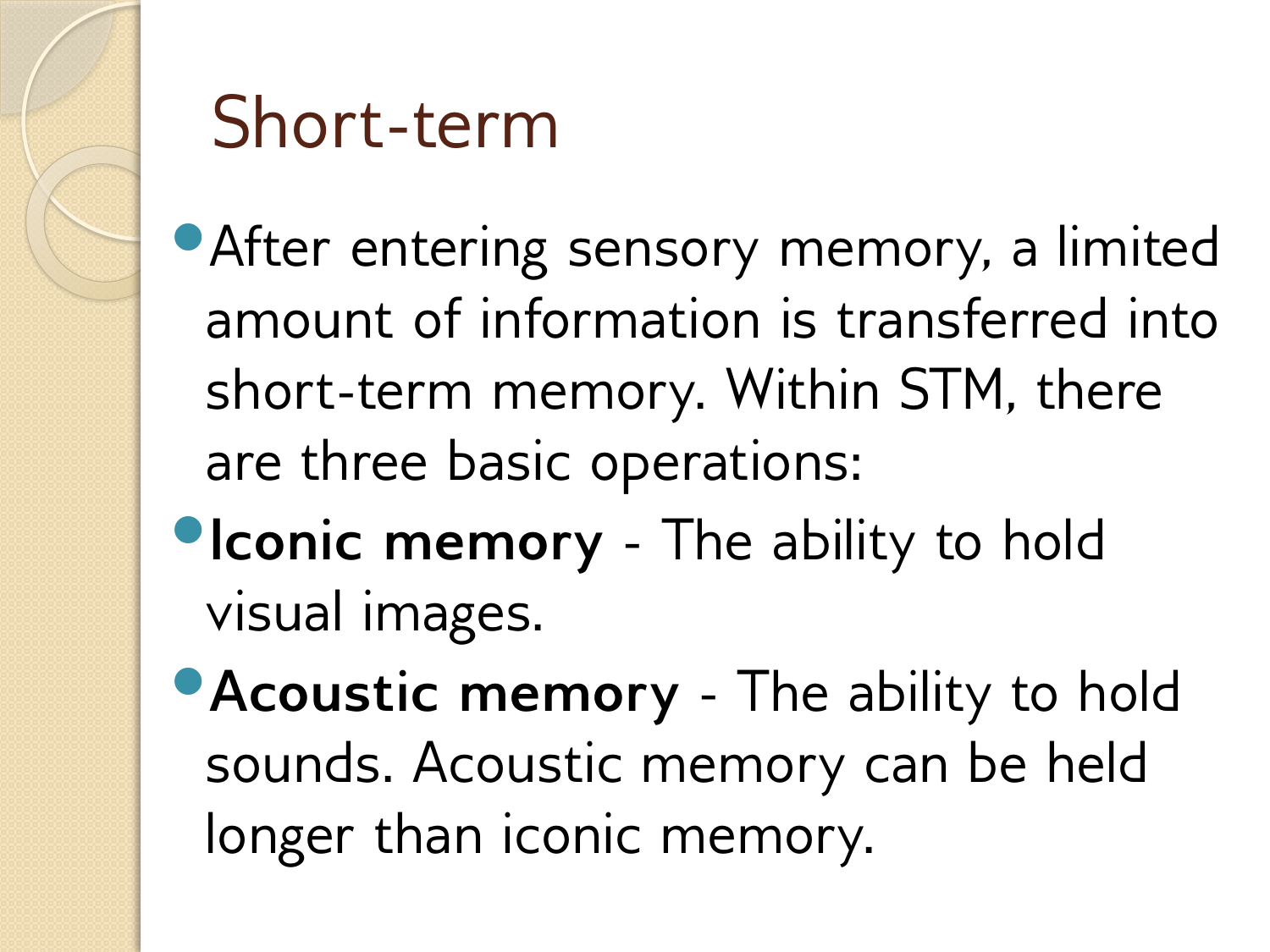

# Short-term
After entering sensory memory, a limited amount of information is transferred into short-term memory. Within STM, there are three basic operations:
Iconic memory - The ability to hold visual images.
Acoustic memory - The ability to hold sounds. Acoustic memory can be held longer than iconic memory.